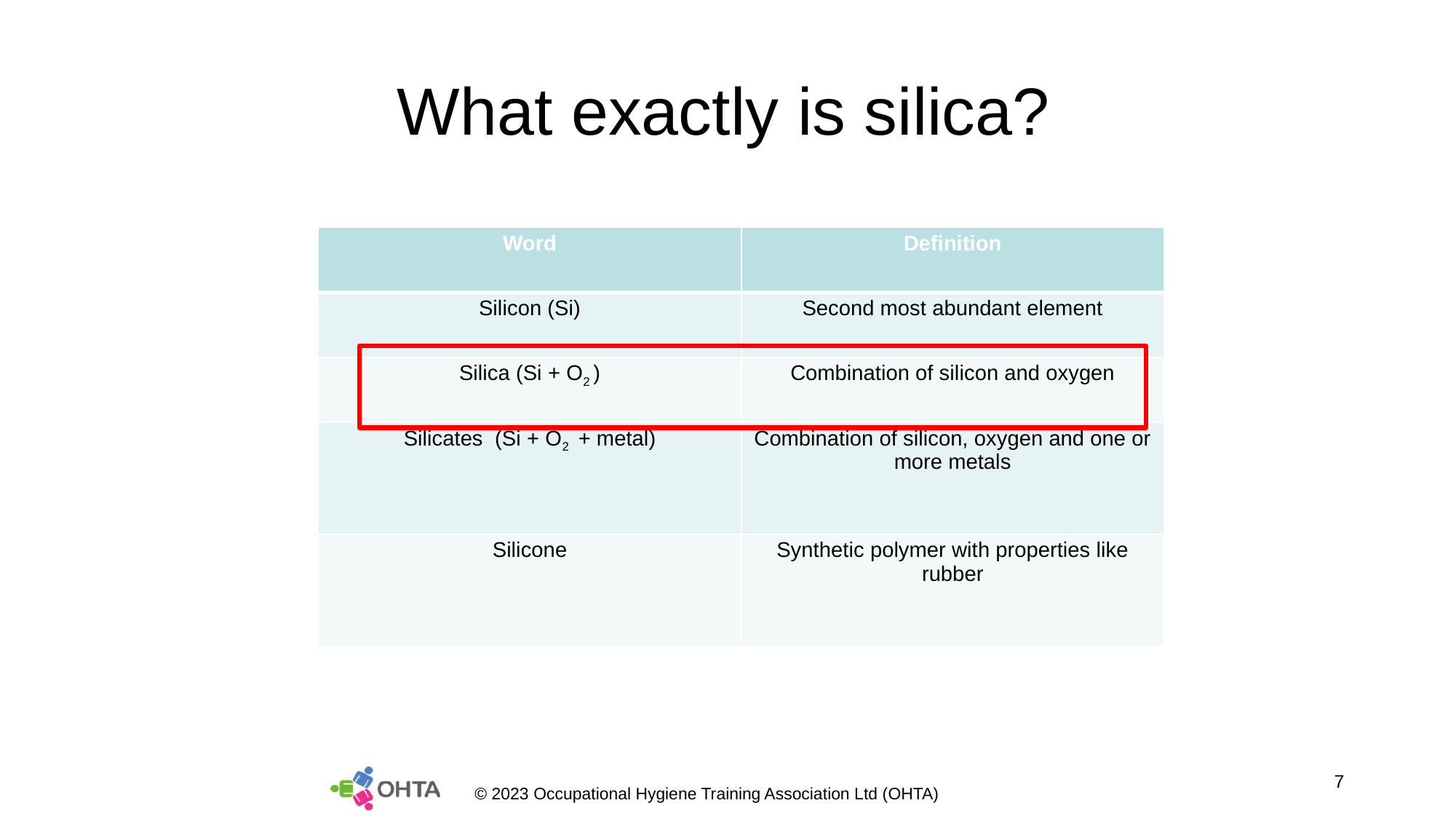

# What exactly is silica?
| Word | Definition |
| --- | --- |
| Silicon (Si) | Second most abundant element |
| Silica (Si + O2 ) | Combination of silicon and oxygen |
| Silicates (Si + O2 + metal) | Combination of silicon, oxygen and one or more metals |
| Silicone | Synthetic polymer with properties like rubber |

7